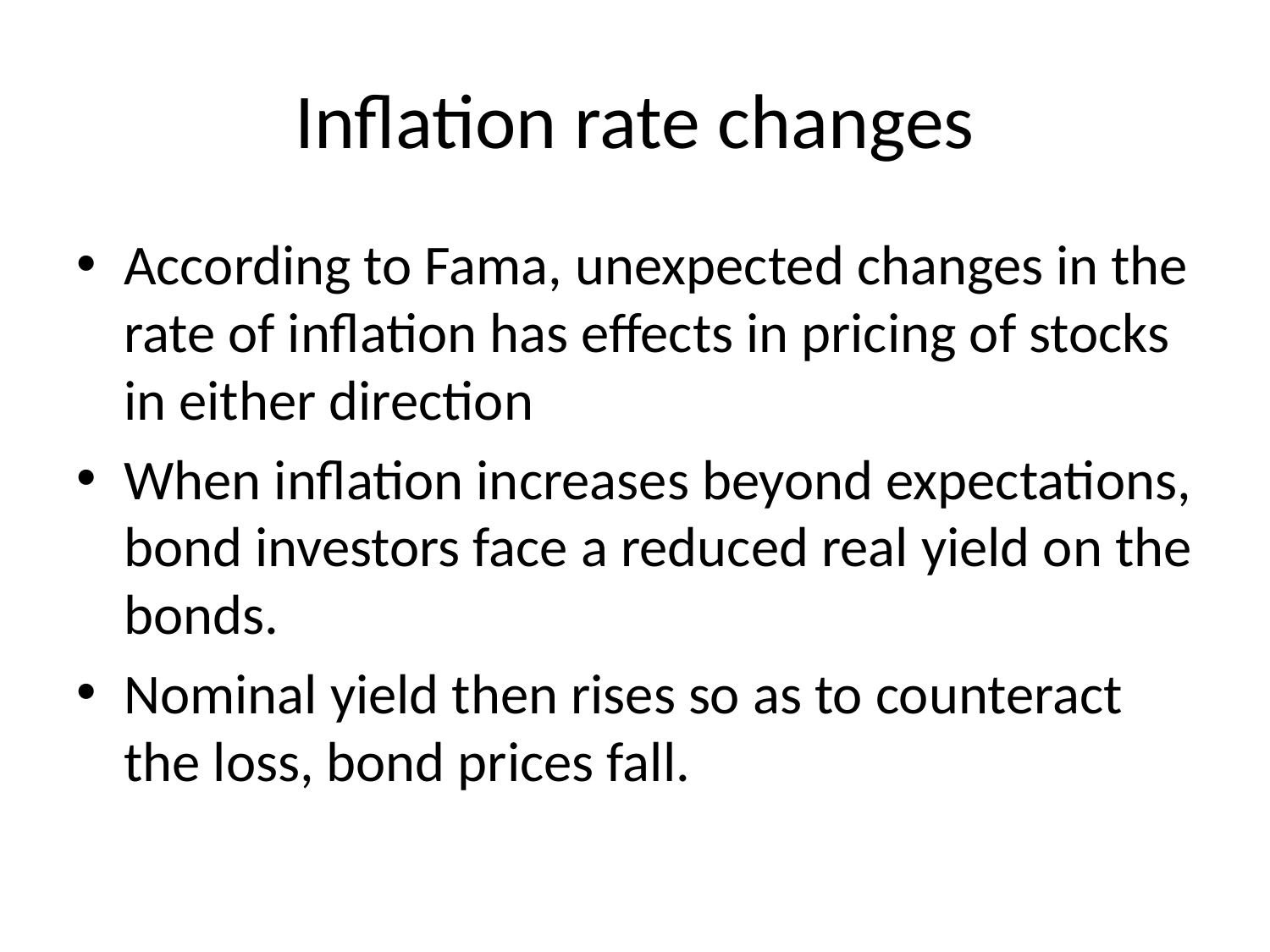

# Inflation rate changes
According to Fama, unexpected changes in the rate of inflation has effects in pricing of stocks in either direction
When inflation increases beyond expectations, bond investors face a reduced real yield on the bonds.
Nominal yield then rises so as to counteract the loss, bond prices fall.